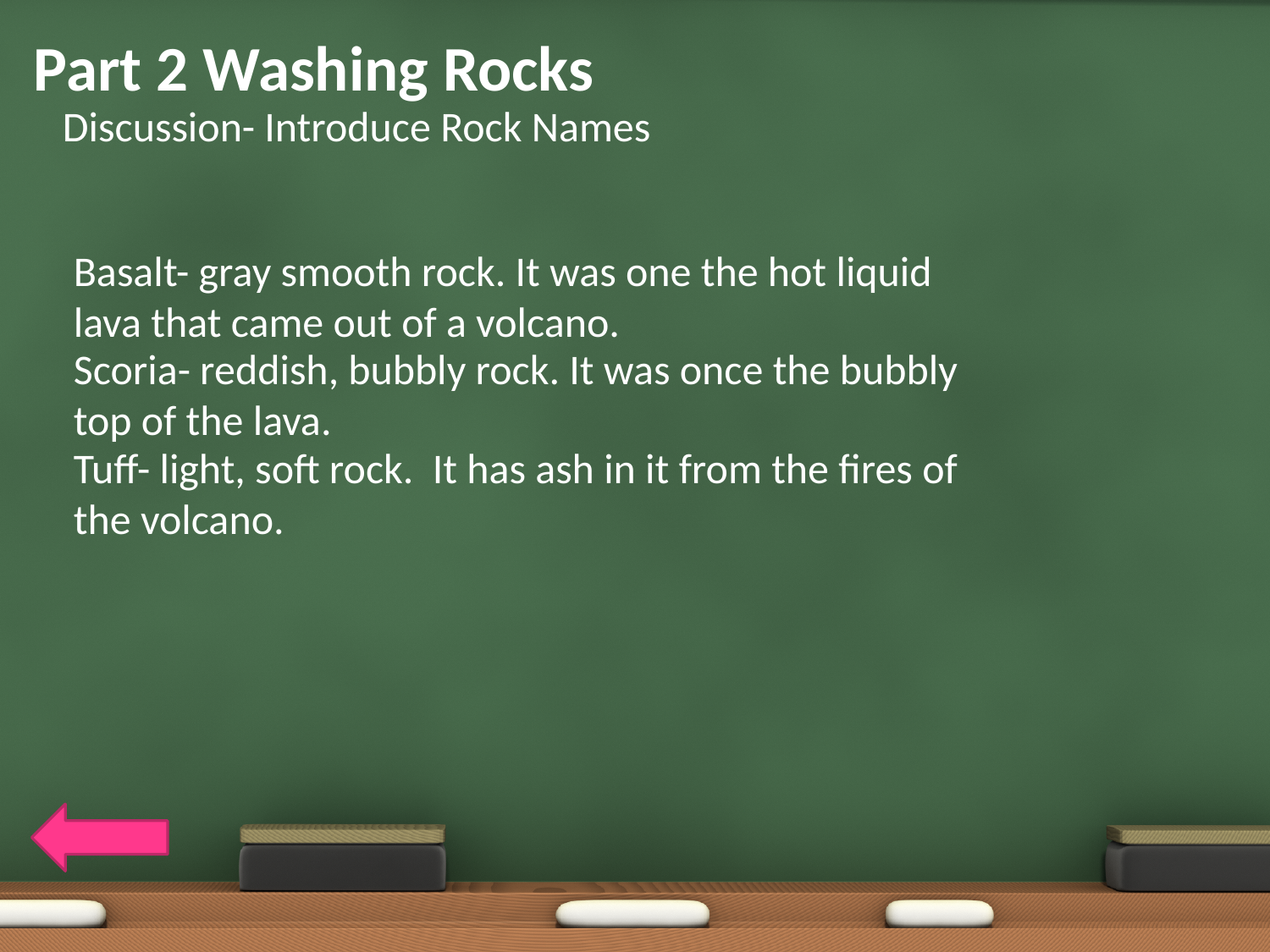

# Part 2 Washing Rocks
Discussion- Introduce Rock Names
Basalt- gray smooth rock. It was one the hot liquid lava that came out of a volcano.
Scoria- reddish, bubbly rock. It was once the bubbly top of the lava.
Tuff- light, soft rock.  It has ash in it from the fires of the volcano.